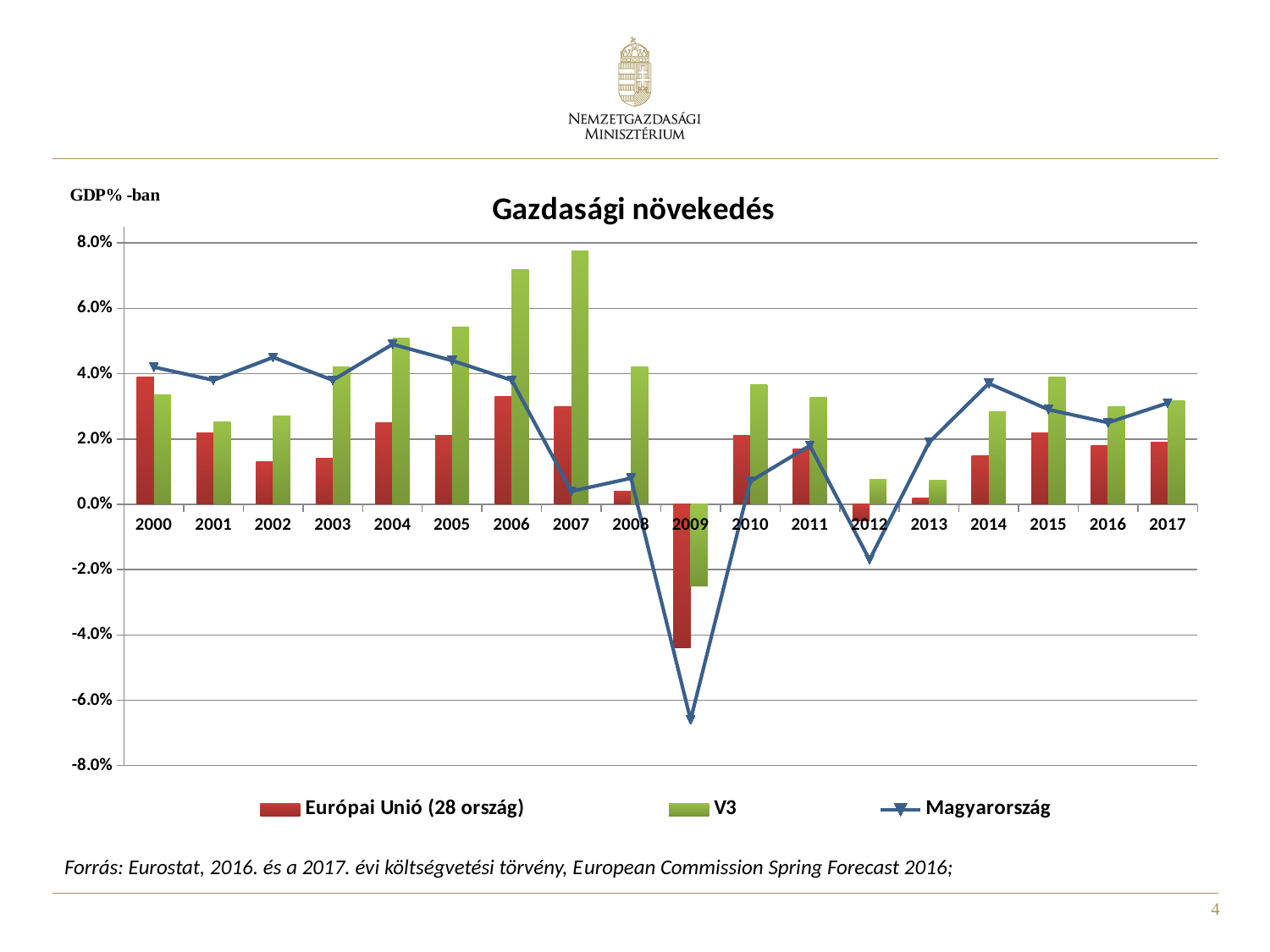

### Chart: Gazdasági növekedés

| Category | Európai Unió (28 ország) | V3 | Magyarország |
|---|---|---|---|
| 2000 | 0.039 | 0.03366666666666666 | 0.042 |
| 2001 | 0.022000000000000002 | 0.025333333333333333 | 0.038 |
| 2002 | 0.013000000000000001 | 0.026999999999999996 | 0.045 |
| 2003 | 0.013999999999999999 | 0.042 | 0.038 |
| 2004 | 0.025 | 0.051000000000000004 | 0.049 |
| 2005 | 0.021 | 0.05433333333333334 | 0.044000000000000004 |
| 2006 | 0.033 | 0.07200000000000001 | 0.038 |
| 2007 | 0.03 | 0.07766666666666666 | 0.004 |
| 2008 | 0.004 | 0.042 | 0.008 |
| 2009 | -0.044000000000000004 | -0.025 | -0.066 |
| 2010 | 0.021 | 0.03666666666666667 | 0.006999999999999999 |
| 2011 | 0.017 | 0.03266666666666667 | 0.018000000000000002 |
| 2012 | -0.005 | 0.007666666666666666 | -0.017 |
| 2013 | 0.002 | 0.007333333333333334 | 0.019 |
| 2014 | 0.015 | 0.028333333333333335 | 0.037000000000000005 |
| 2015 | 0.022000000000000002 | 0.039 | 0.028999999999999998 |
| 2016 | 0.018000000000000002 | 0.03 | 0.025 |
| 2017 | 0.019 | 0.03166666666666666 | 0.031 |
Forrás: Eurostat, 2016. és a 2017. évi költségvetési törvény, European Commission Spring Forecast 2016;